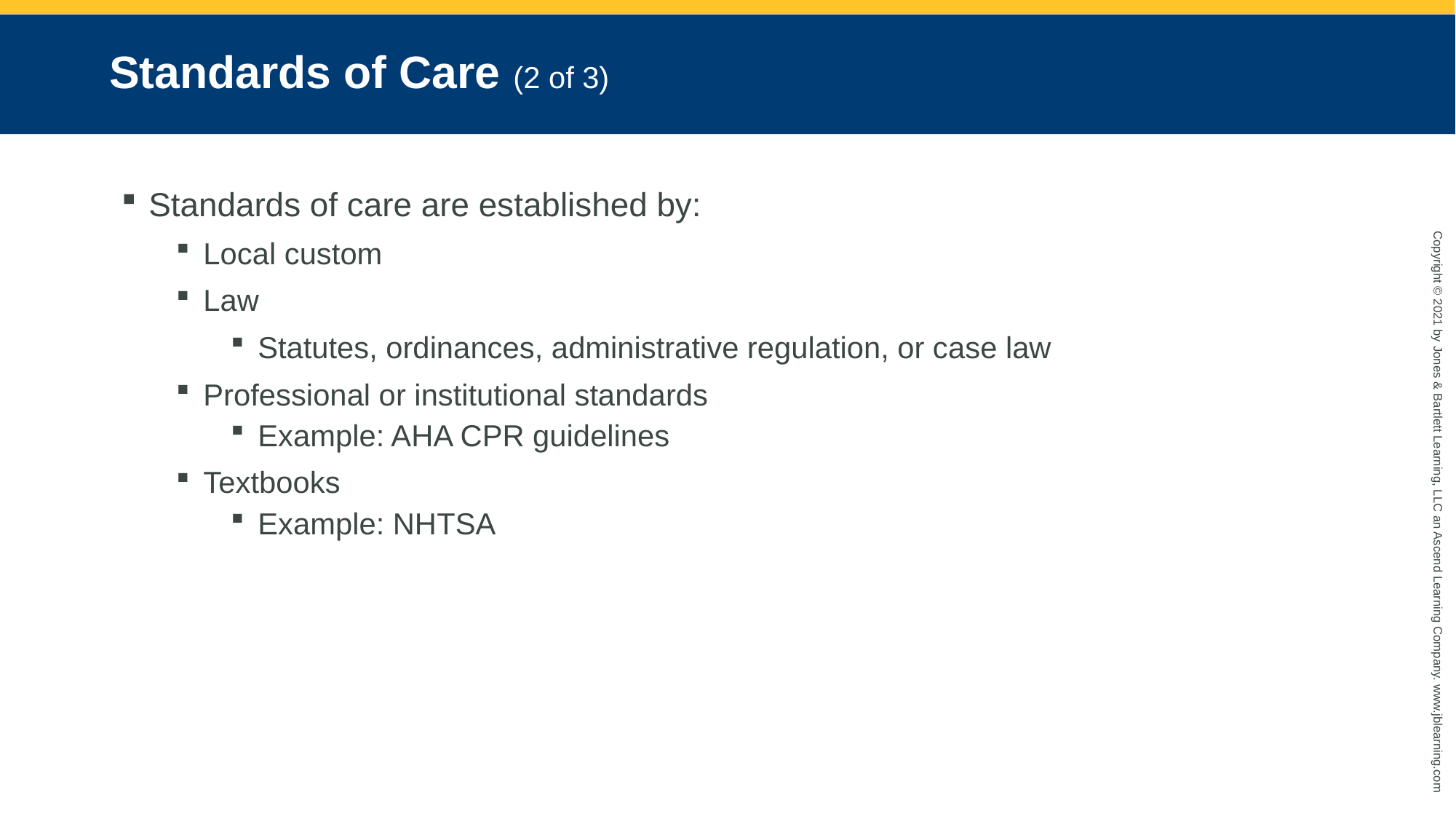

# Standards of Care (2 of 3)
Standards of care are established by:
Local custom
Law
Statutes, ordinances, administrative regulation, or case law
Professional or institutional standards
Example: AHA CPR guidelines
Textbooks
Example: NHTSA